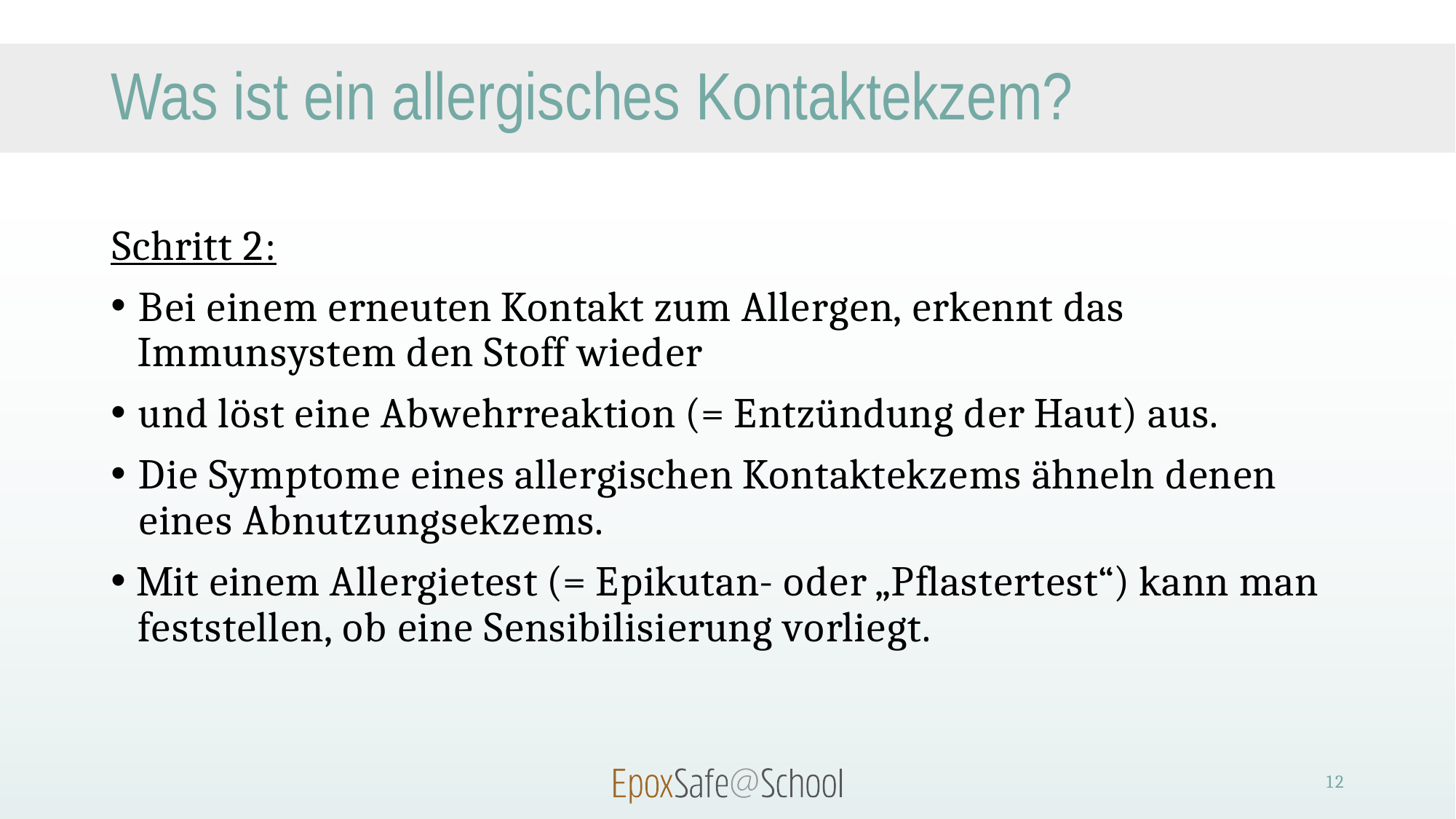

# Was ist ein allergisches Kontaktekzem?
Schritt 2:
Bei einem erneuten Kontakt zum Allergen, erkennt das Immunsystem den Stoff wieder
und löst eine Abwehrreaktion (= Entzündung der Haut) aus.
Die Symptome eines allergischen Kontaktekzems ähneln denen eines Abnutzungsekzems.
Mit einem Allergietest (= Epikutan- oder „Pflastertest“) kann man feststellen, ob eine Sensibilisierung vorliegt.

12